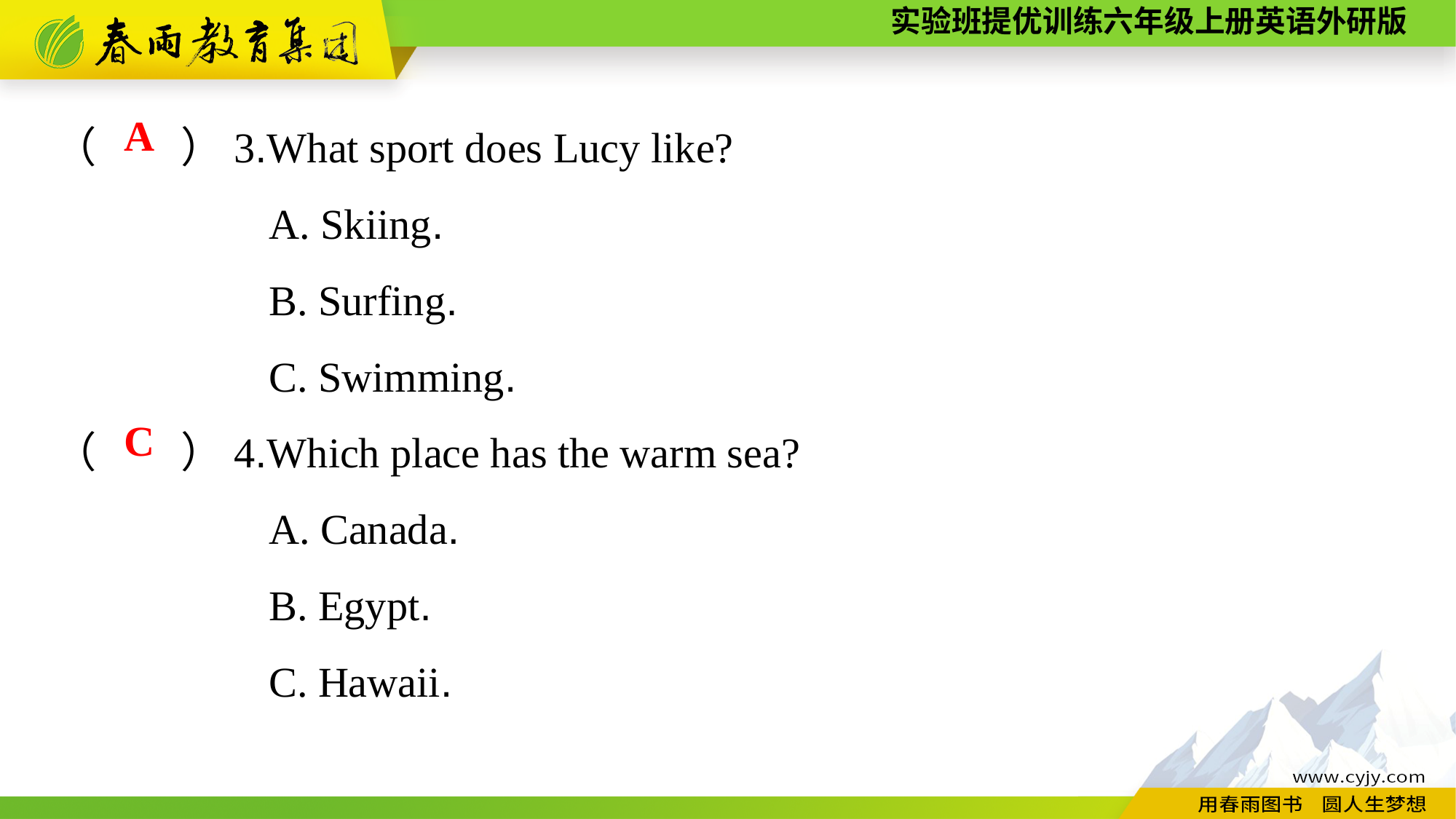

（　　）3.What sport does Lucy like?
A. Skiing.
B. Surfing.
C. Swimming.
（　　）4.Which place has the warm sea?
A. Canada.
B. Egypt.
C. Hawaii.
A
C